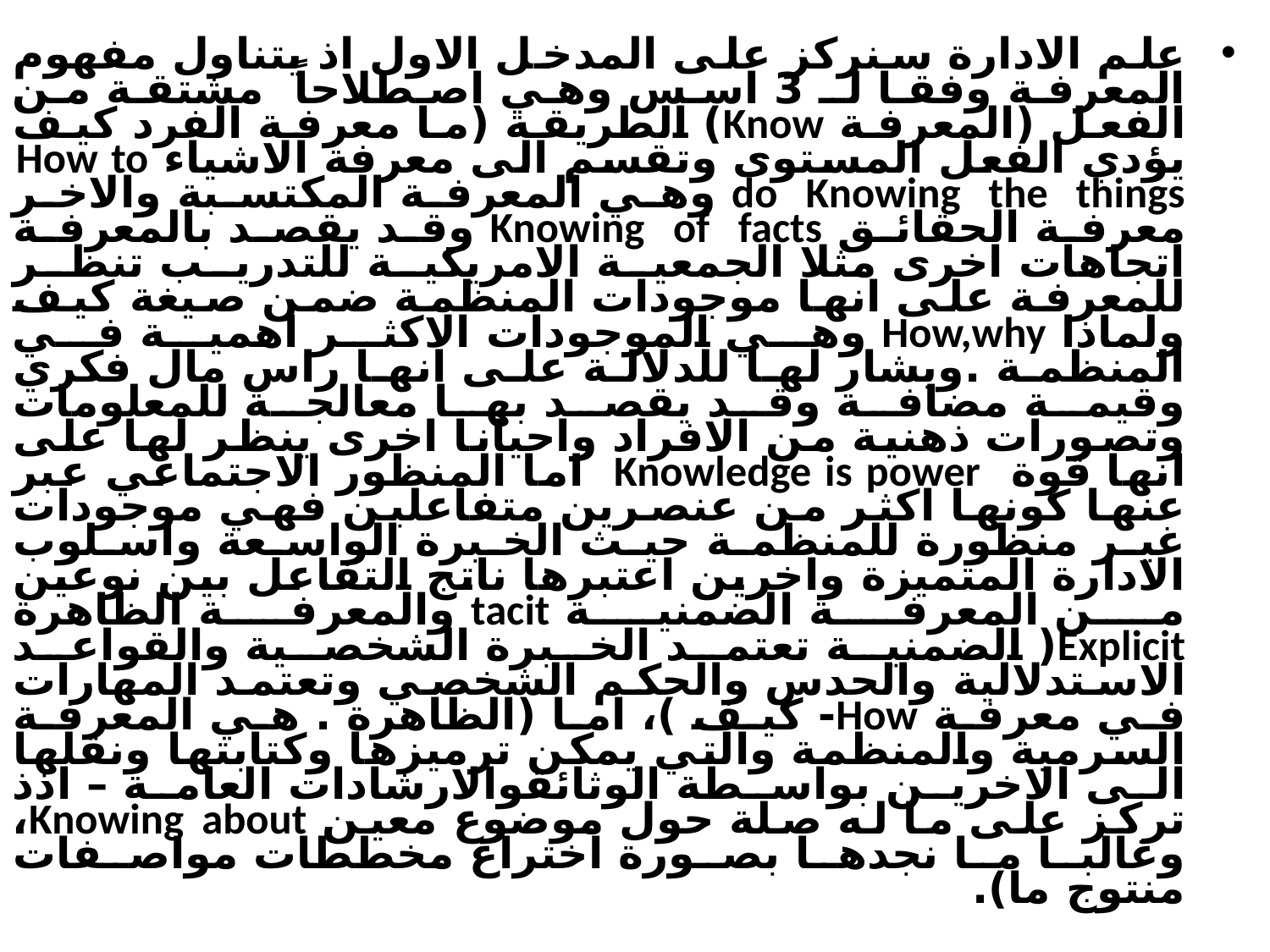

علم الادارة سنركز على المدخل الاول اذ يتناول مفهوم المعرفة وفقا لـ 3 اسس وهي اصطلاحاً  مشتقة من الفعل (المعرفة Know) الطريقة (ما معرفة الفرد كيف يؤدي الفعل المستوى وتقسم الى معرفة الاشياء How to do Knowing the things وهي المعرفة المكتسبة والاخر معرفة الحقائق Knowing of facts وقد يقصد بالمعرفة اتجاهات اخرى مثلا الجمعية الامريكية للتدريب تنظر للمعرفة على انها موجودات المنظمة ضمن صيغة كيف ولماذا How,why وهي الموجودات الاكثر اهمية في المنظمة .ويشار لها للدلالة على انها راس مال فكري وقيمة مضافة وقد يقصد بها معالجة للمعلومات وتصورات ذهنية من الافراد واحيانا اخرى ينظر لها على انها قوة  Knowledge is power  اما المنظور الاجتماعي عبر عنها كونها اكثر من عنصرين متفاعلين فهي موجودات غير منظورة للمنظمة حيث الخبرة الواسعة واسلوب الادارة المتميزة واخرين اعتبرها ناتج التفاعل بين نوعين من المعرفة الضمنية tacit والمعرفة الظاهرة Explicit( الضمنية تعتمد الخبرة الشخصية والقواعد الاستدلالية والحدس والحكم الشخصي وتعتمد المهارات في معرفة How- كيف )، اما (الظاهرة . هي المعرفة السرمية والمنظمة والتي يمكن ترميزها وكتابتها ونقلها الى الاخرين بواسطة الوثائقوالارشادات العامة – اذذ تركز على ما له صلة حول موضوع معين Knowing about، وغالبا ما نجدها بصورة اختراع مخططات مواصفات منتوج ما).